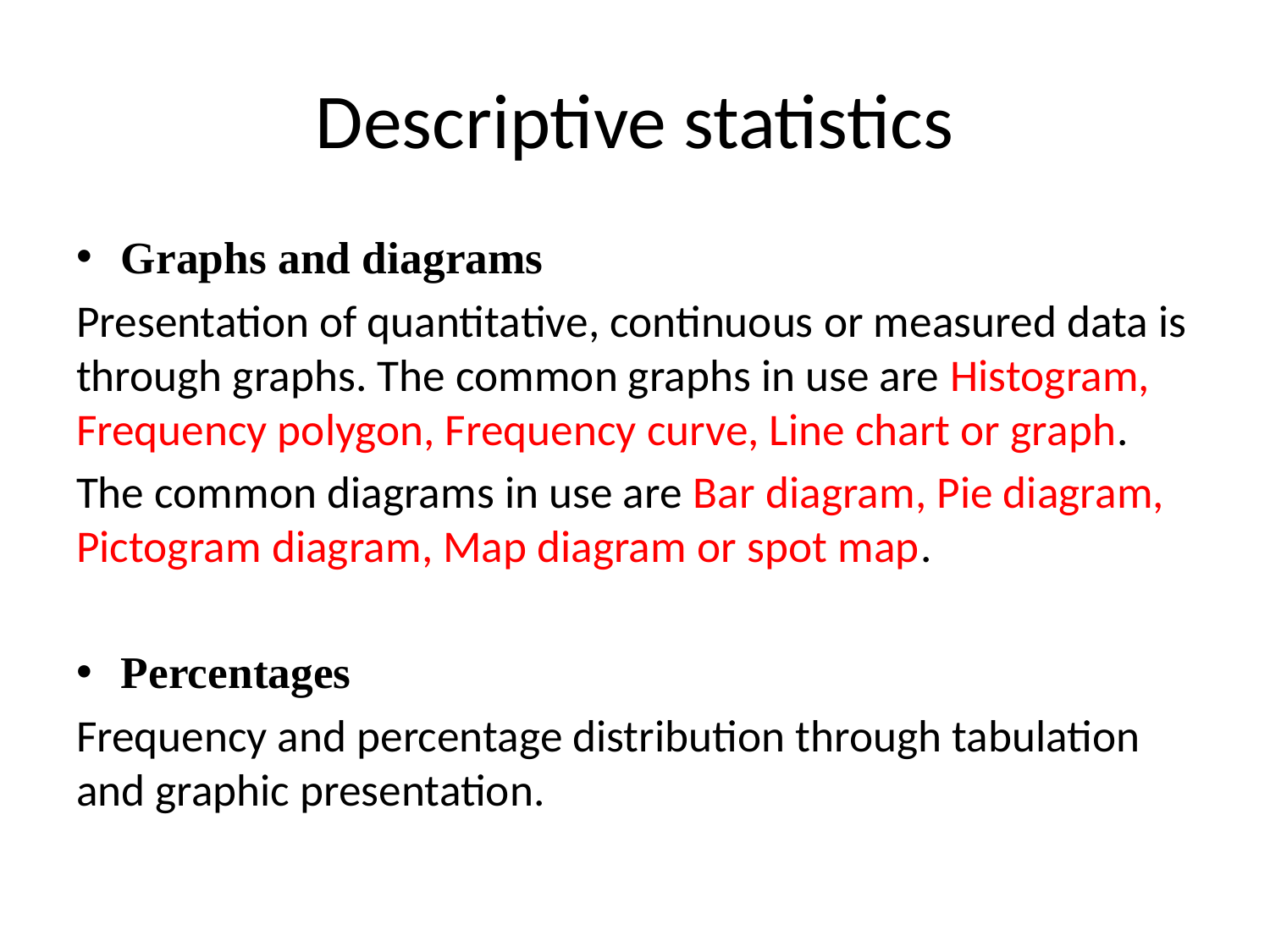

# Descriptive statistics
Graphs and diagrams
Presentation of quantitative, continuous or measured data is through graphs. The common graphs in use are Histogram, Frequency polygon, Frequency curve, Line chart or graph.
The common diagrams in use are Bar diagram, Pie diagram, Pictogram diagram, Map diagram or spot map.

Percentages
Frequency and percentage distribution through tabulation and graphic presentation.